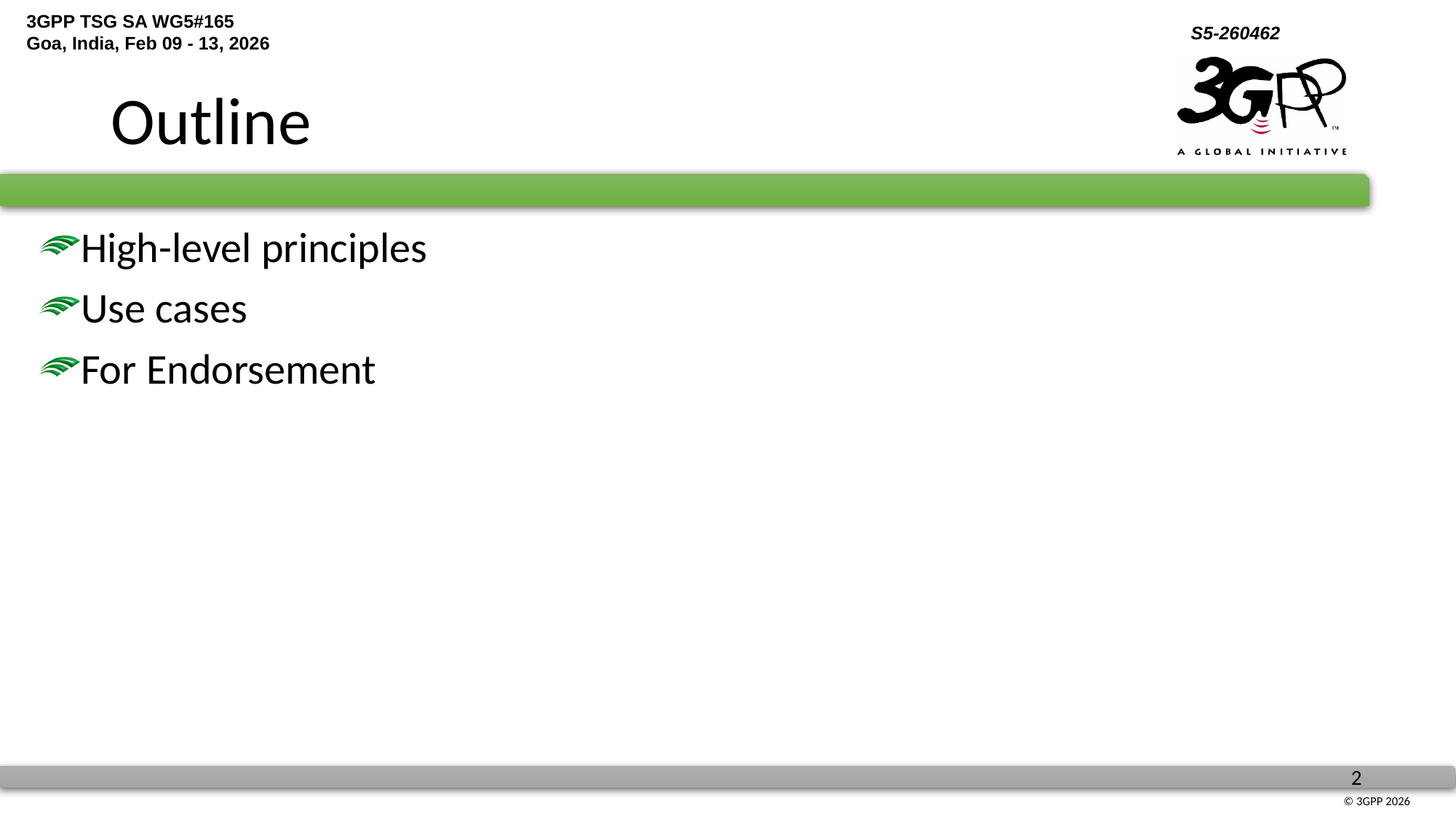

# Outline
High-level principles
Use cases
For Endorsement